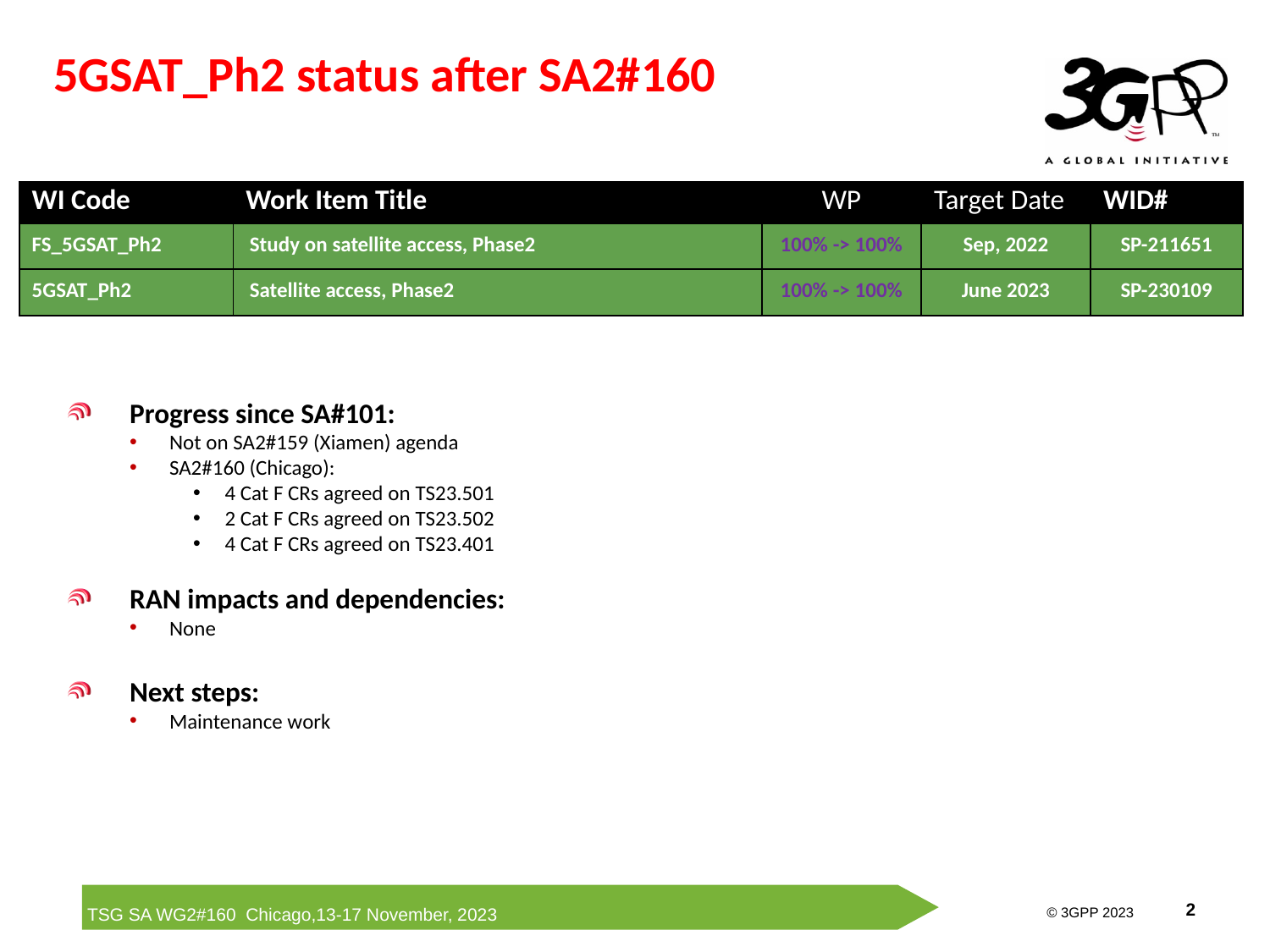

5GSAT_Ph2 status after SA2#160
| WI Code | Work Item Title | WP | Target Date | WID# |
| --- | --- | --- | --- | --- |
| FS\_5GSAT\_Ph2 | Study on satellite access, Phase2 | 100% -> 100% | Sep, 2022 | SP-211651 |
| 5GSAT\_Ph2 | Satellite access, Phase2 | 100% -> 100% | June 2023 | SP-230109 |
Progress since SA#101:
Not on SA2#159 (Xiamen) agenda
SA2#160 (Chicago):
4 Cat F CRs agreed on TS23.501
2 Cat F CRs agreed on TS23.502
4 Cat F CRs agreed on TS23.401

RAN impacts and dependencies:
None

Next steps:
Maintenance work